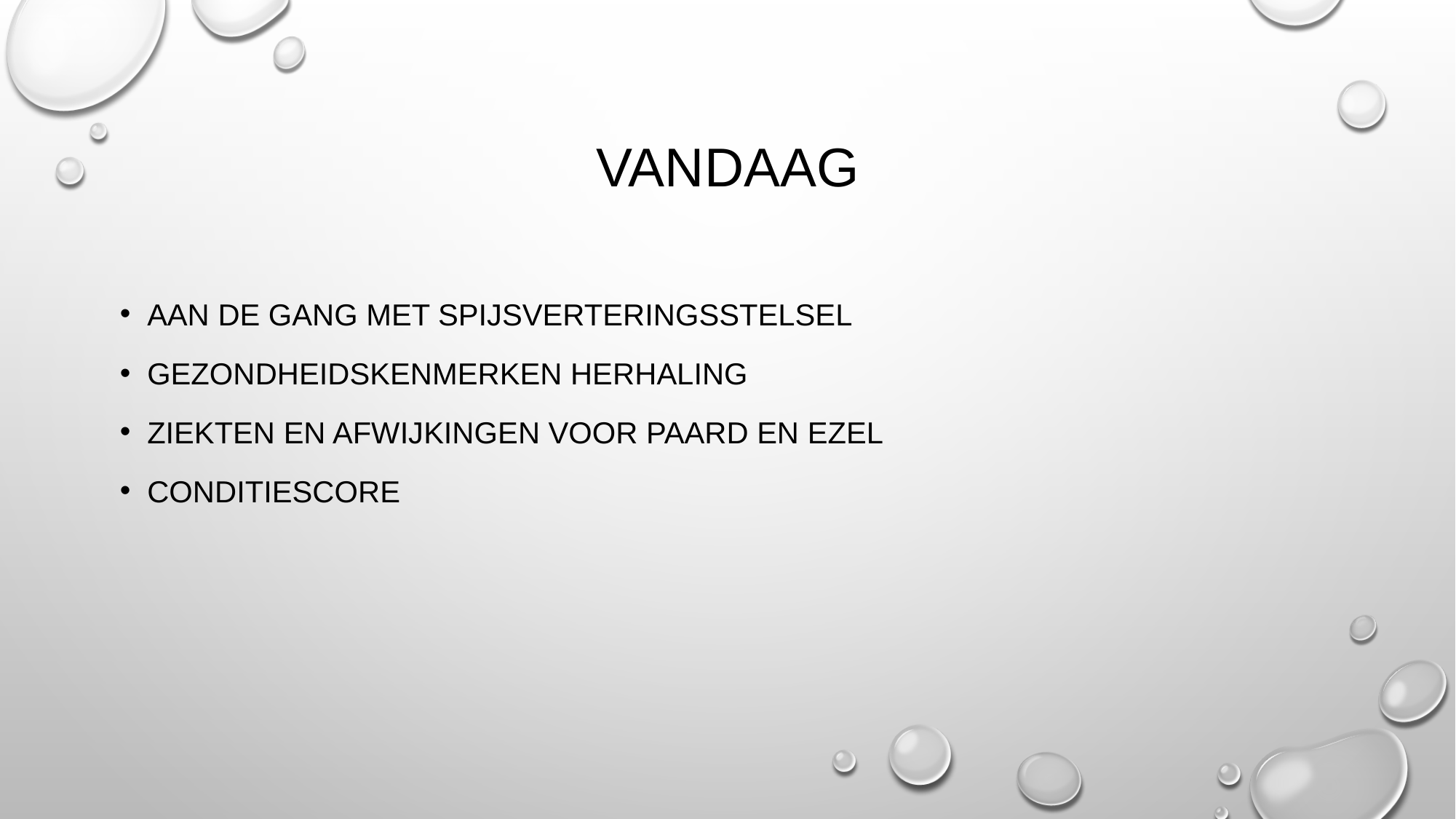

# Vandaag
Aan de gang met spijsverteringsstelsel
Gezondheidskenmerken herhaling
Ziekten en afwijkingen voor paard en ezel
Conditiescore